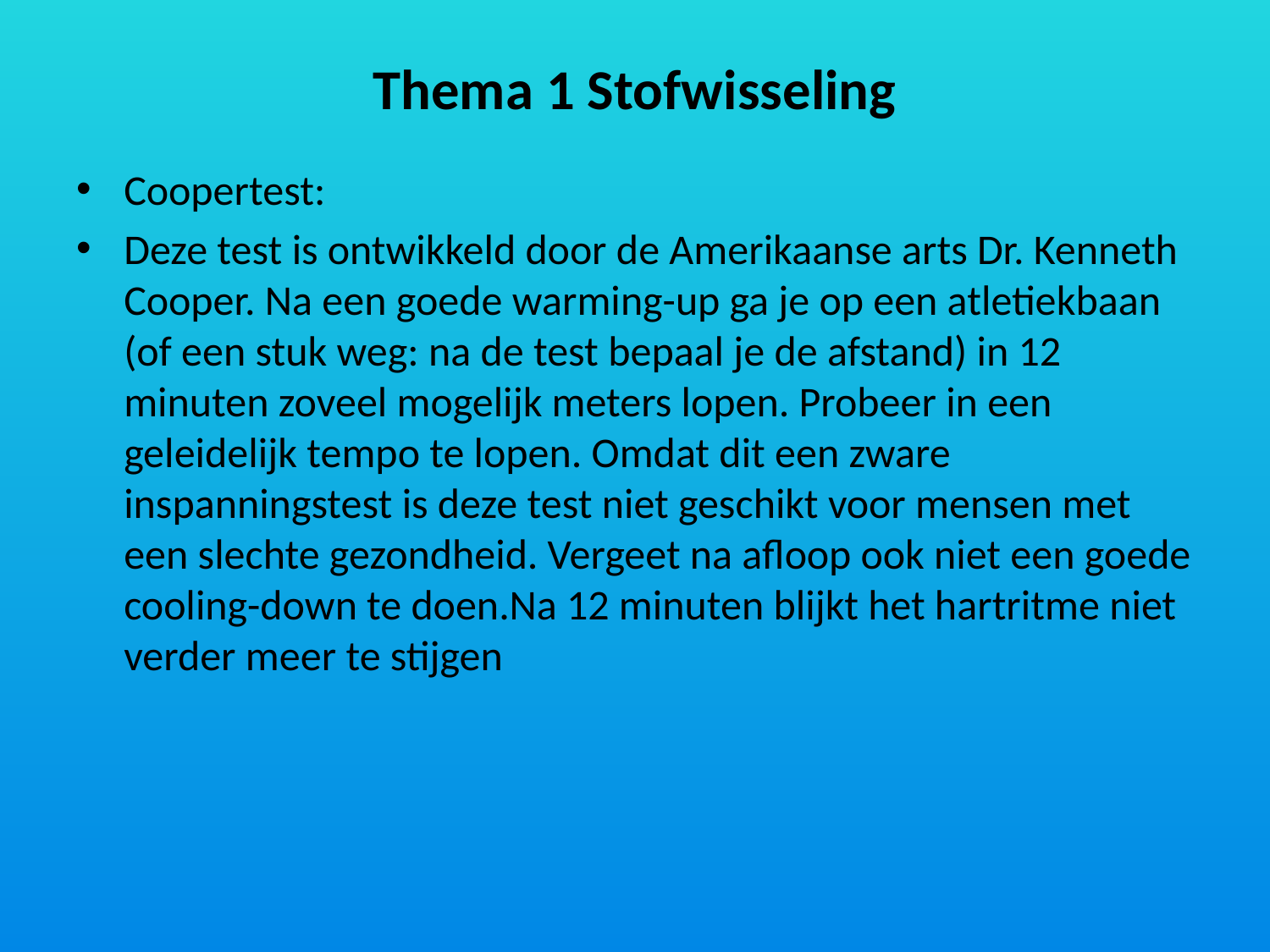

# Thema 1 Stofwisseling
Coopertest:
Deze test is ontwikkeld door de Amerikaanse arts Dr. Kenneth Cooper. Na een goede warming-up ga je op een atletiekbaan (of een stuk weg: na de test bepaal je de afstand) in 12 minuten zoveel mogelijk meters lopen. Probeer in een geleidelijk tempo te lopen. Omdat dit een zware inspanningstest is deze test niet geschikt voor mensen met een slechte gezondheid. Vergeet na afloop ook niet een goede cooling-down te doen.Na 12 minuten blijkt het hartritme niet verder meer te stijgen